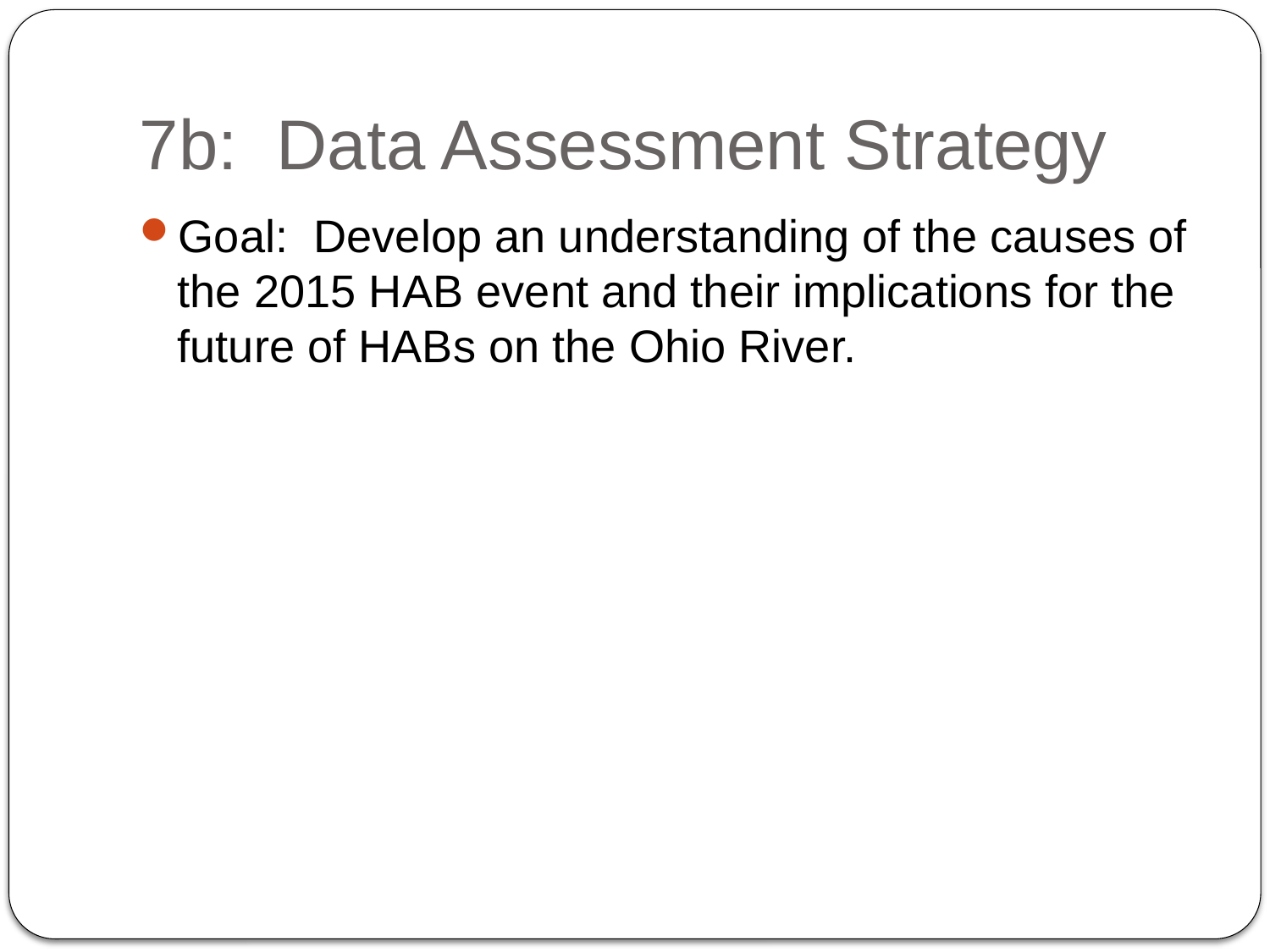

# 7b:  Data Assessment Strategy
Goal:  Develop an understanding of the causes of the 2015 HAB event and their implications for the future of HABs on the Ohio River.